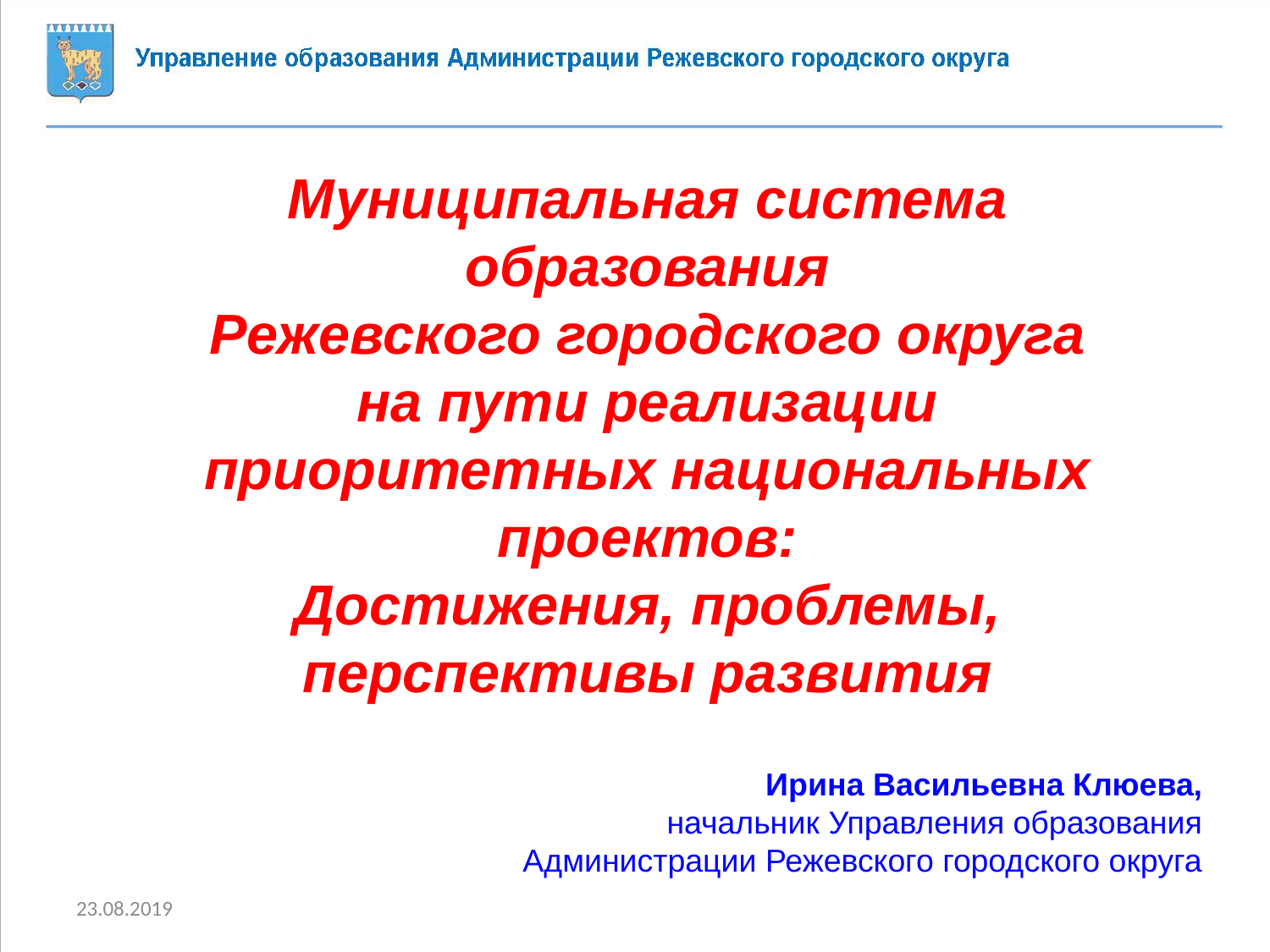

Муниципальная система образования
Режевского городского округа
на пути реализации приоритетных национальных проектов:
Достижения, проблемы, перспективы развития
Ирина Васильевна Клюева,
начальник Управления образования
Администрации Режевского городского округа
23.08.2019